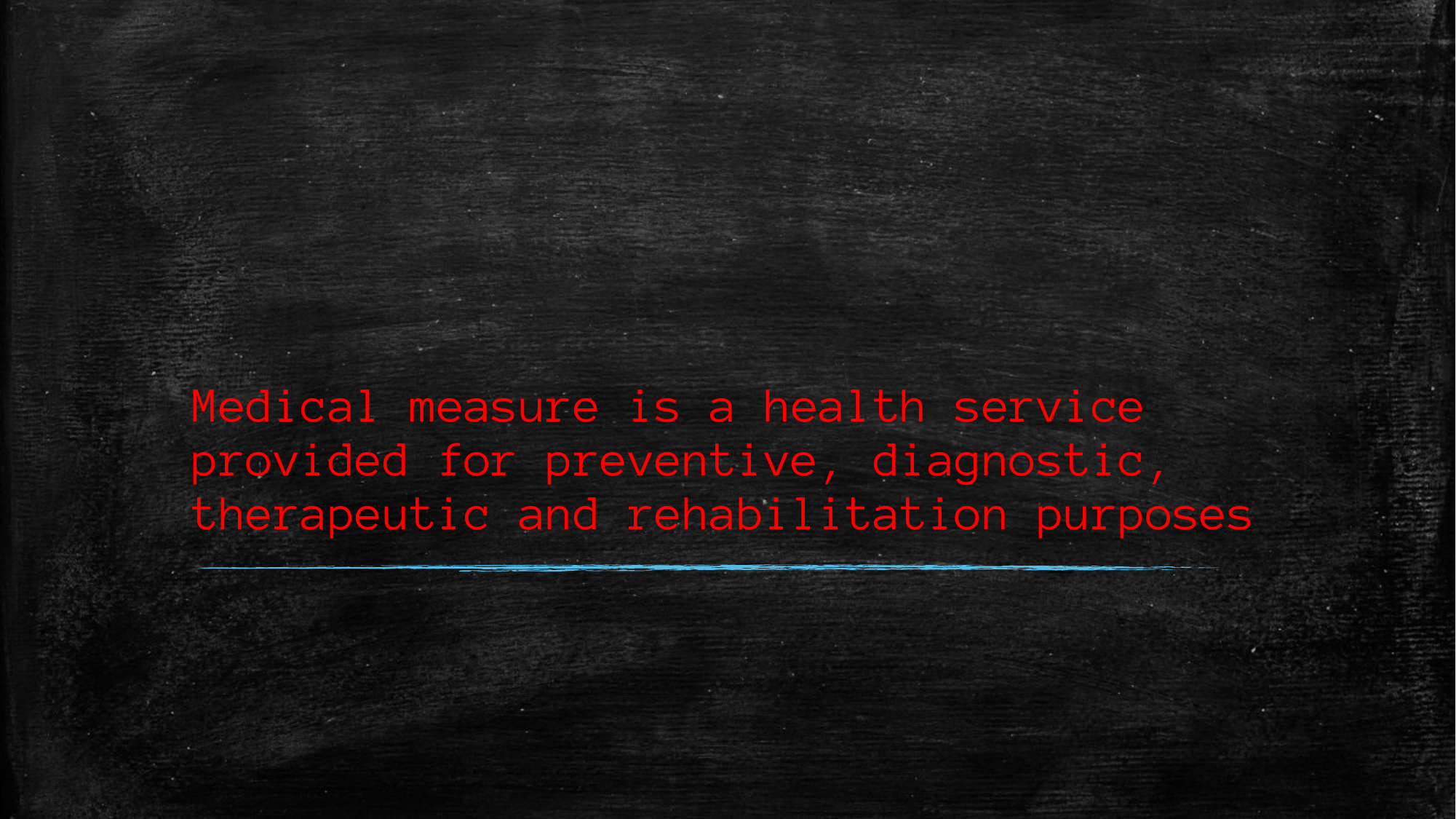

# Medical measure is a health service provided for preventive, diagnostic, therapeutic and rehabilitation purposes